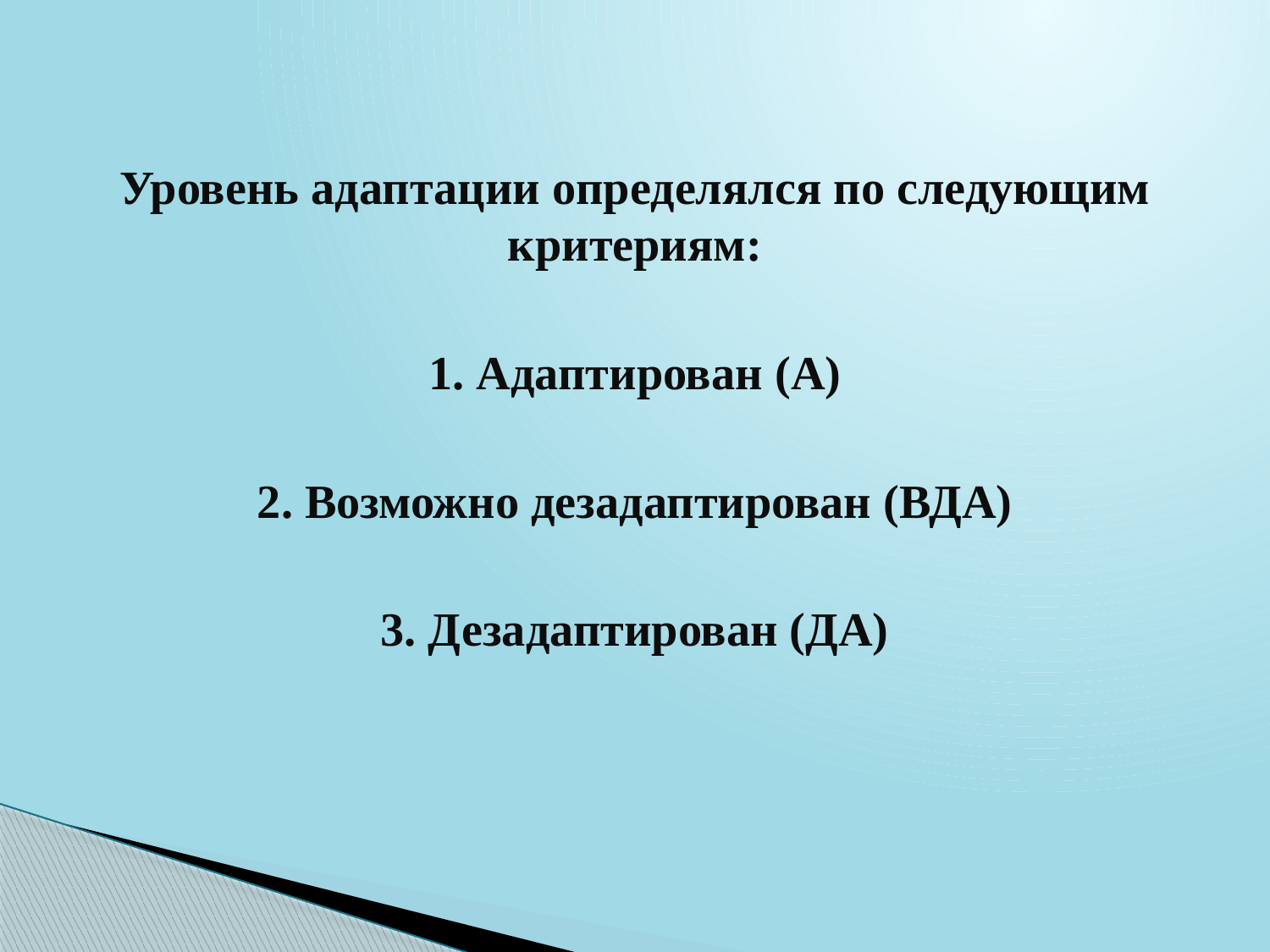

Уровень адаптации определялся по следующим критериям:

1. Адаптирован (А)

2. Возможно дезадаптирован (ВДА)

3. Дезадаптирован (ДА)